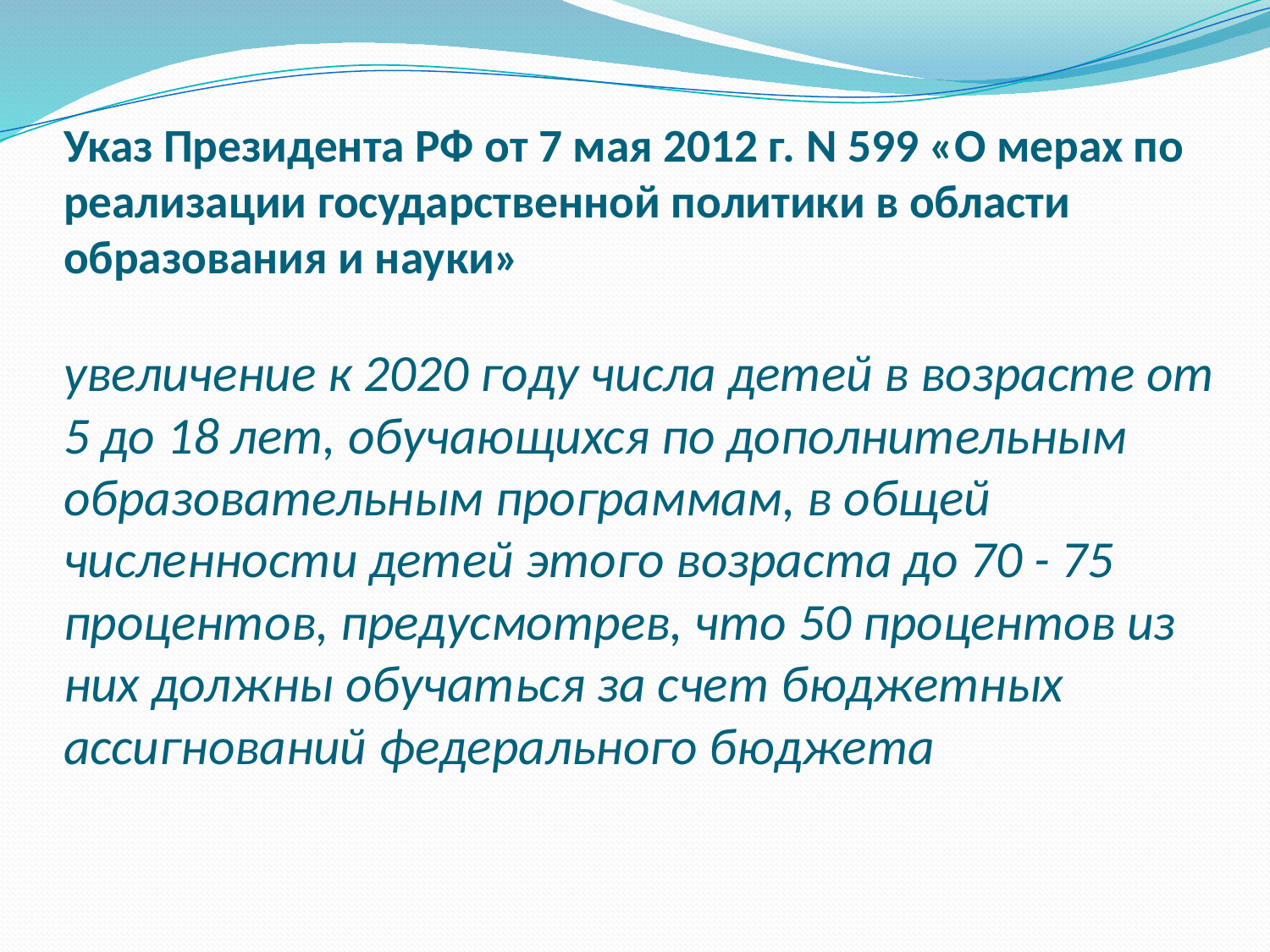

# Указ Президента РФ от 7 мая 2012 г. N 599 «О мерах по реализации государственной политики в области образования и науки» увеличение к 2020 году числа детей в возрасте от 5 до 18 лет, обучающихся по дополнительным образовательным программам, в общей численности детей этого возраста до 70 - 75 процентов, предусмотрев, что 50 процентов из них должны обучаться за счет бюджетных ассигнований федерального бюджета